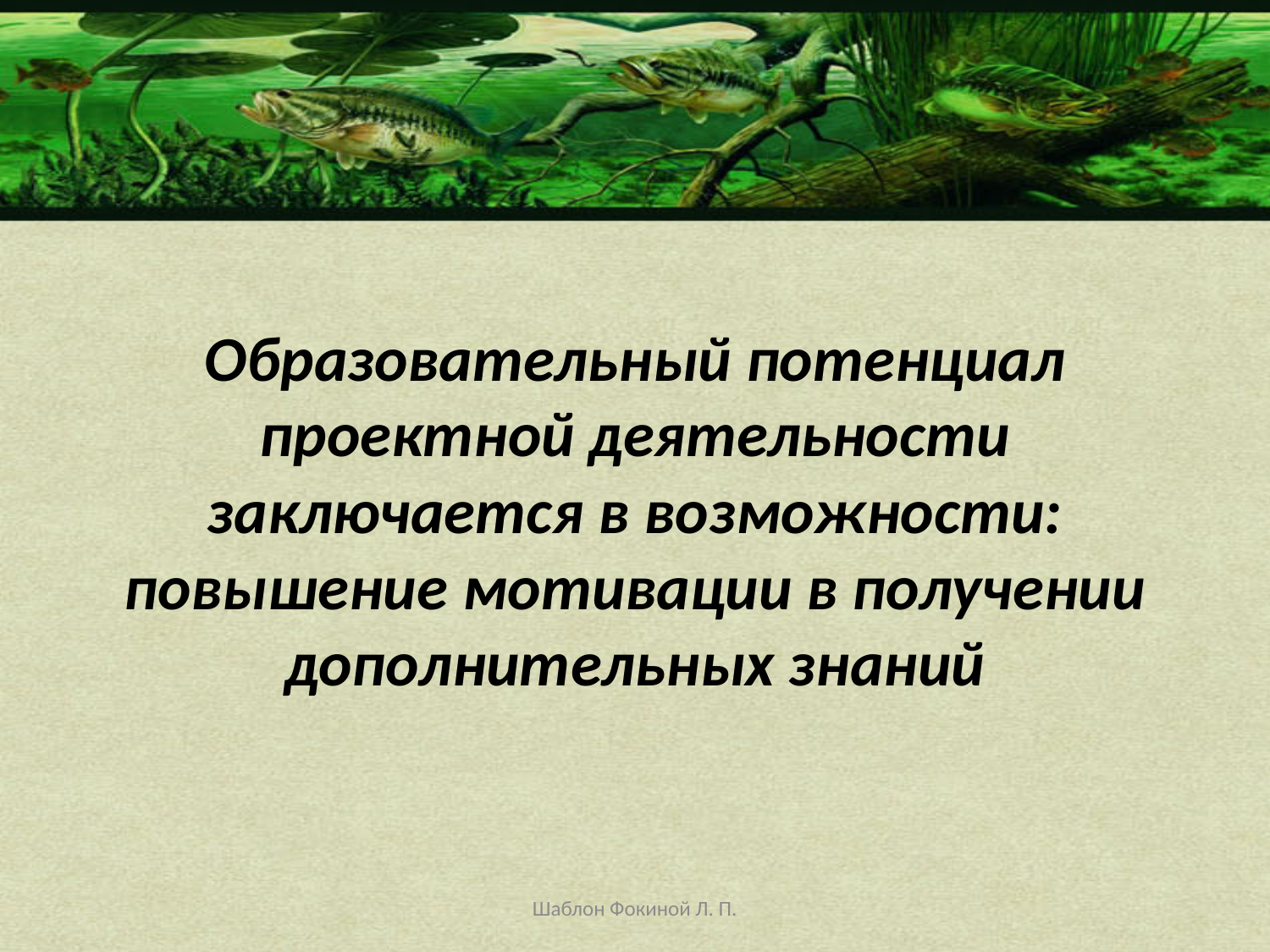

#

Образовательный потенциал проектной деятельности заключается в возможности: повышение мотивации в получении дополнительных знаний
Шаблон Фокиной Л. П.